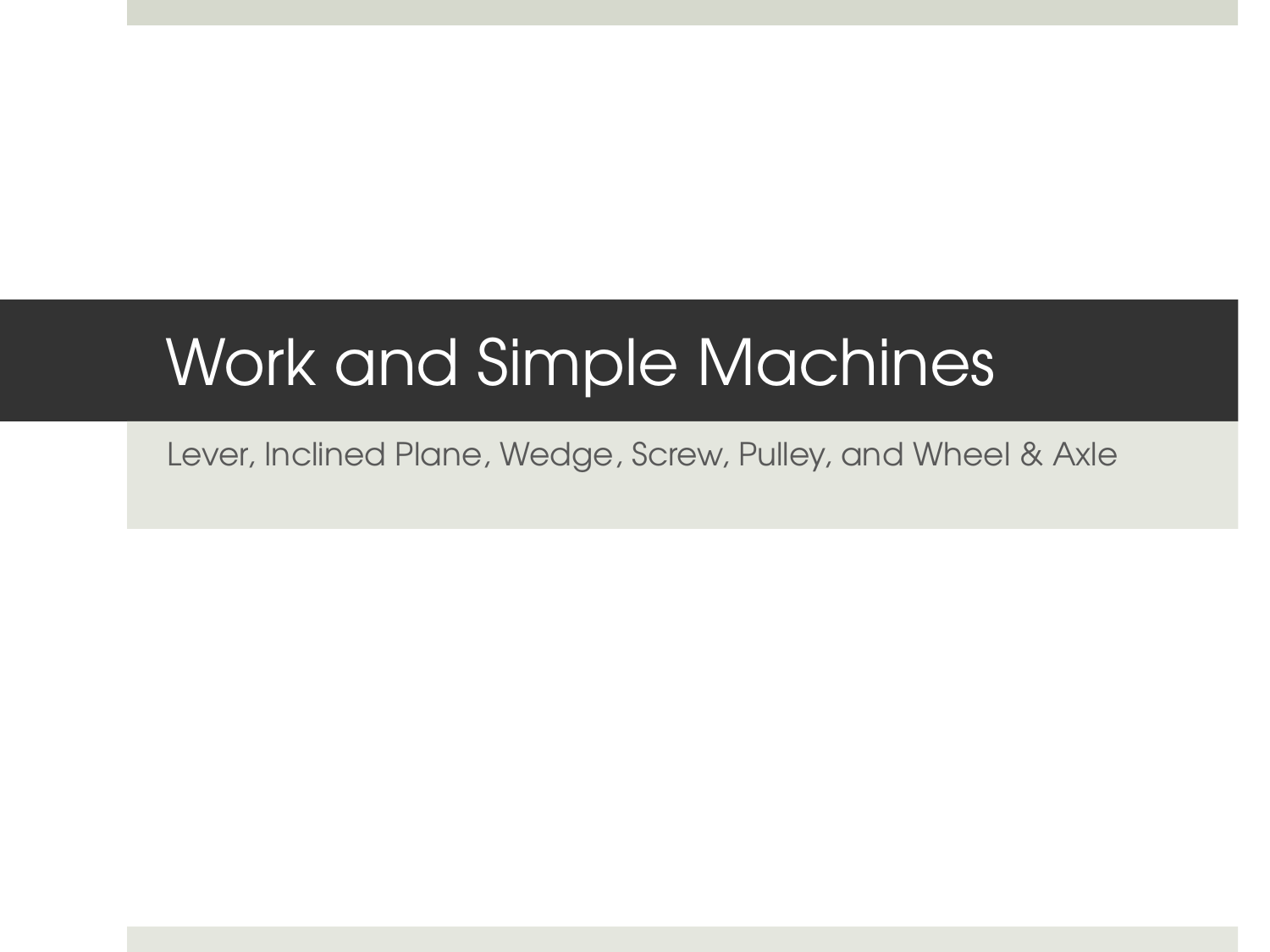

# Work and Simple Machines
Lever, Inclined Plane, Wedge, Screw, Pulley, and Wheel & Axle